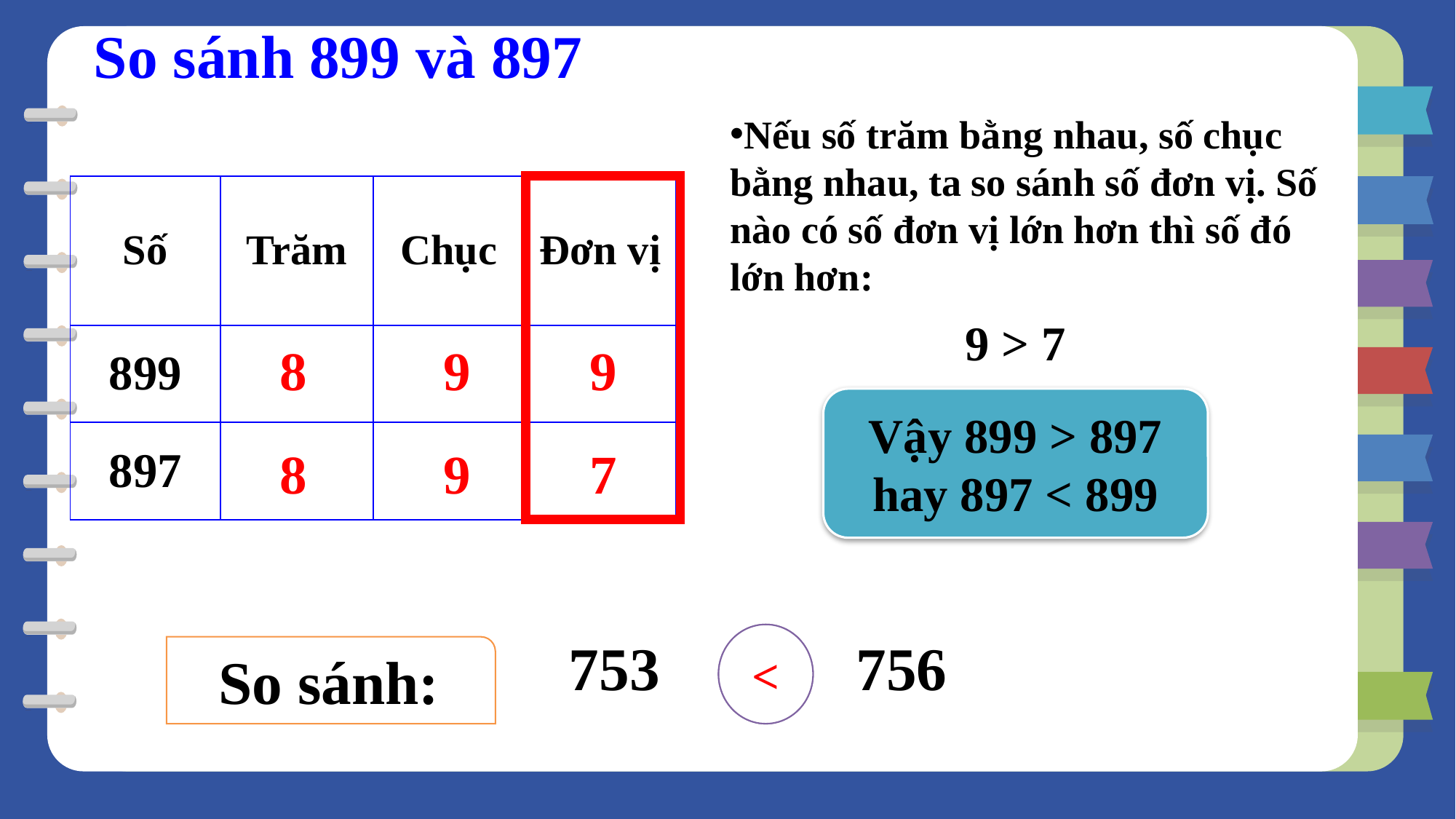

So sánh 899 và 897
Nếu số trăm bằng nhau, số chục bằng nhau, ta so sánh số đơn vị. Số nào có số đơn vị lớn hơn thì số đó lớn hơn:

| Số | Trăm | Chục | Đơn vị |
| --- | --- | --- | --- |
| 899 |  |  |  |
| 897 |  |  |  |
9 > 7
8
9
9
Vậy 899 > 897
hay 897 < 899
7
9
8
<
753             756
?
So sánh: